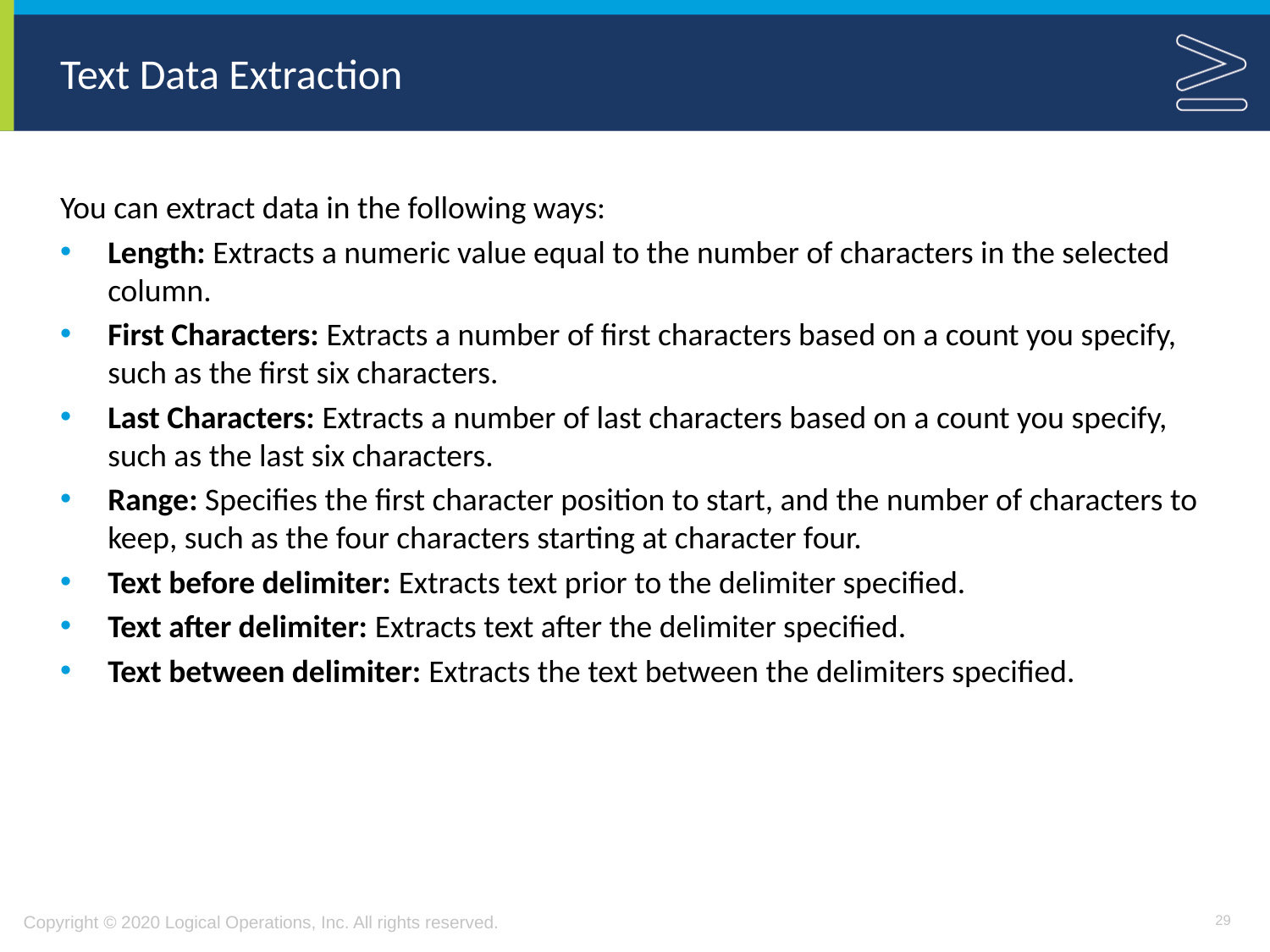

# Text Data Extraction
You can extract data in the following ways:
Length: Extracts a numeric value equal to the number of characters in the selected column.
First Characters: Extracts a number of first characters based on a count you specify, such as the first six characters.
Last Characters: Extracts a number of last characters based on a count you specify, such as the last six characters.
Range: Specifies the first character position to start, and the number of characters to keep, such as the four characters starting at character four.
Text before delimiter: Extracts text prior to the delimiter specified.
Text after delimiter: Extracts text after the delimiter specified.
Text between delimiter: Extracts the text between the delimiters specified.
29